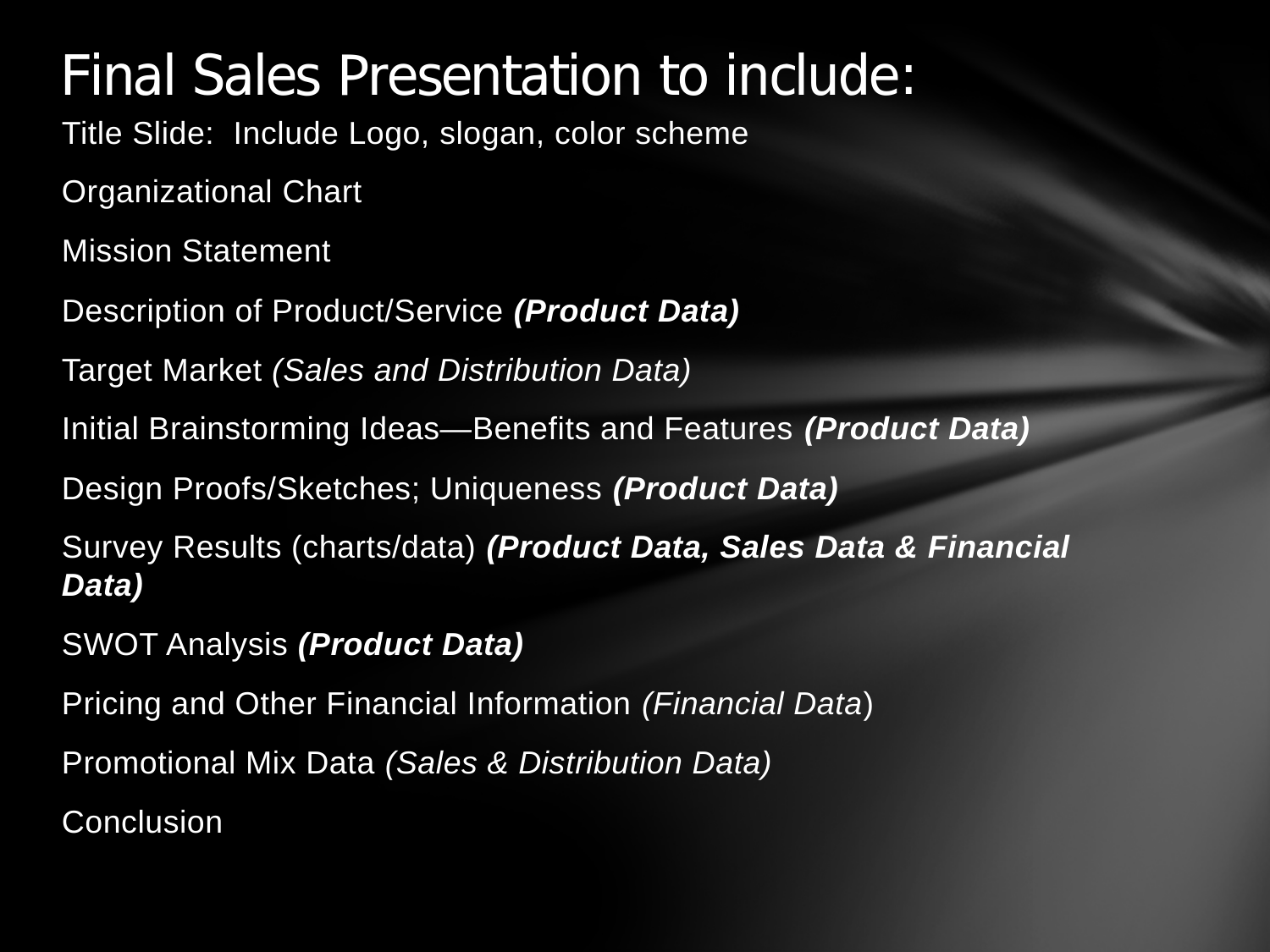

# Final Sales Presentation to include:
Title Slide:  Include Logo, slogan, color scheme
Organizational Chart
Mission Statement
Description of Product/Service (Product Data)
Target Market (Sales and Distribution Data)
Initial Brainstorming Ideas—Benefits and Features (Product Data)
Design Proofs/Sketches; Uniqueness (Product Data)
Survey Results (charts/data) (Product Data, Sales Data & Financial Data)
SWOT Analysis (Product Data)
Pricing and Other Financial Information (Financial Data)
Promotional Mix Data (Sales & Distribution Data)
Conclusion